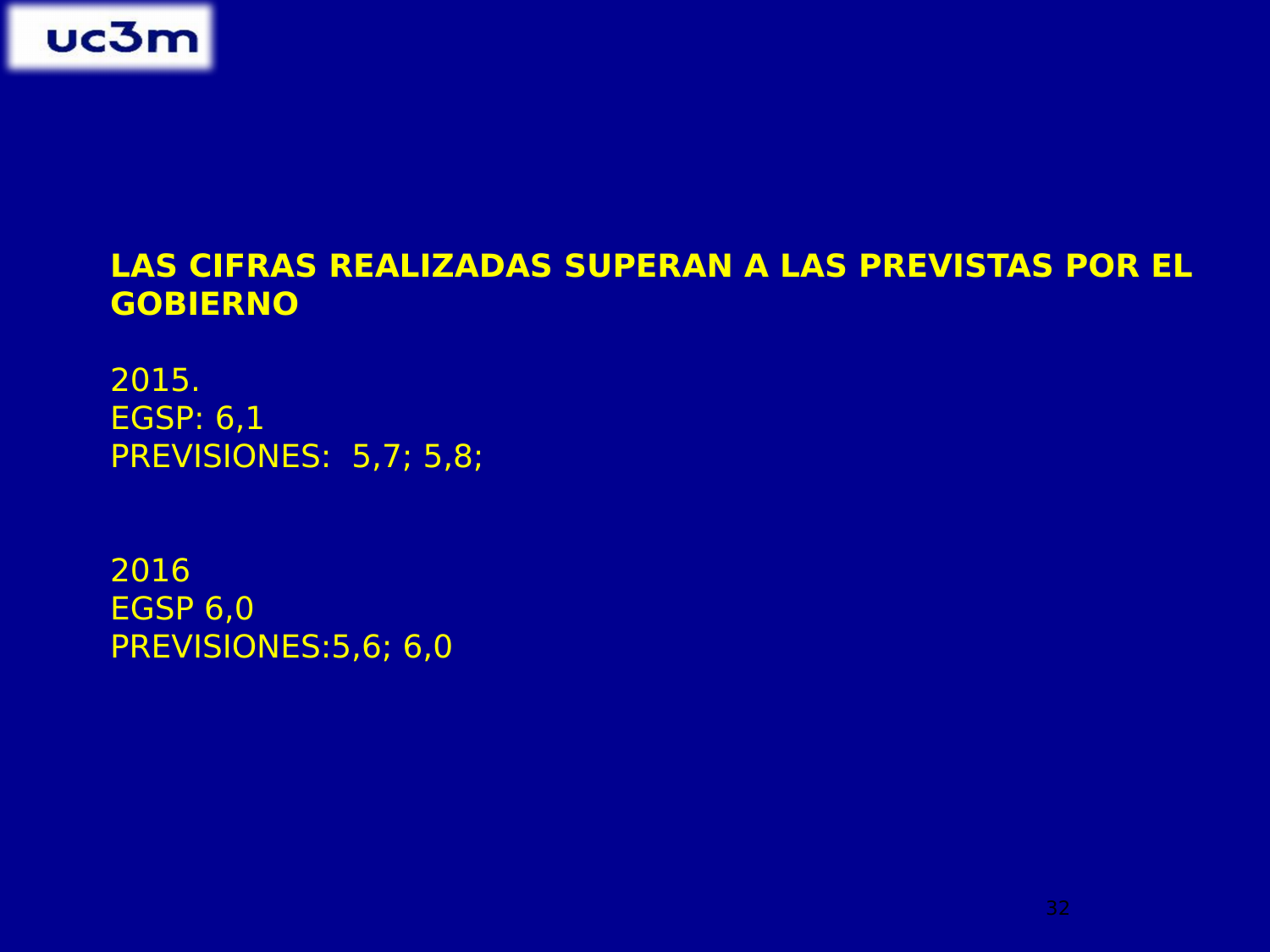

#
LAS CIFRAS REALIZADAS SUPERAN A LAS PREVISTAS POR EL GOBIERNO

2015.
EGSP: 6,1
PREVISIONES:  5,7; 5,8;

2016
EGSP 6,0
PREVISIONES:5,6; 6,0
32